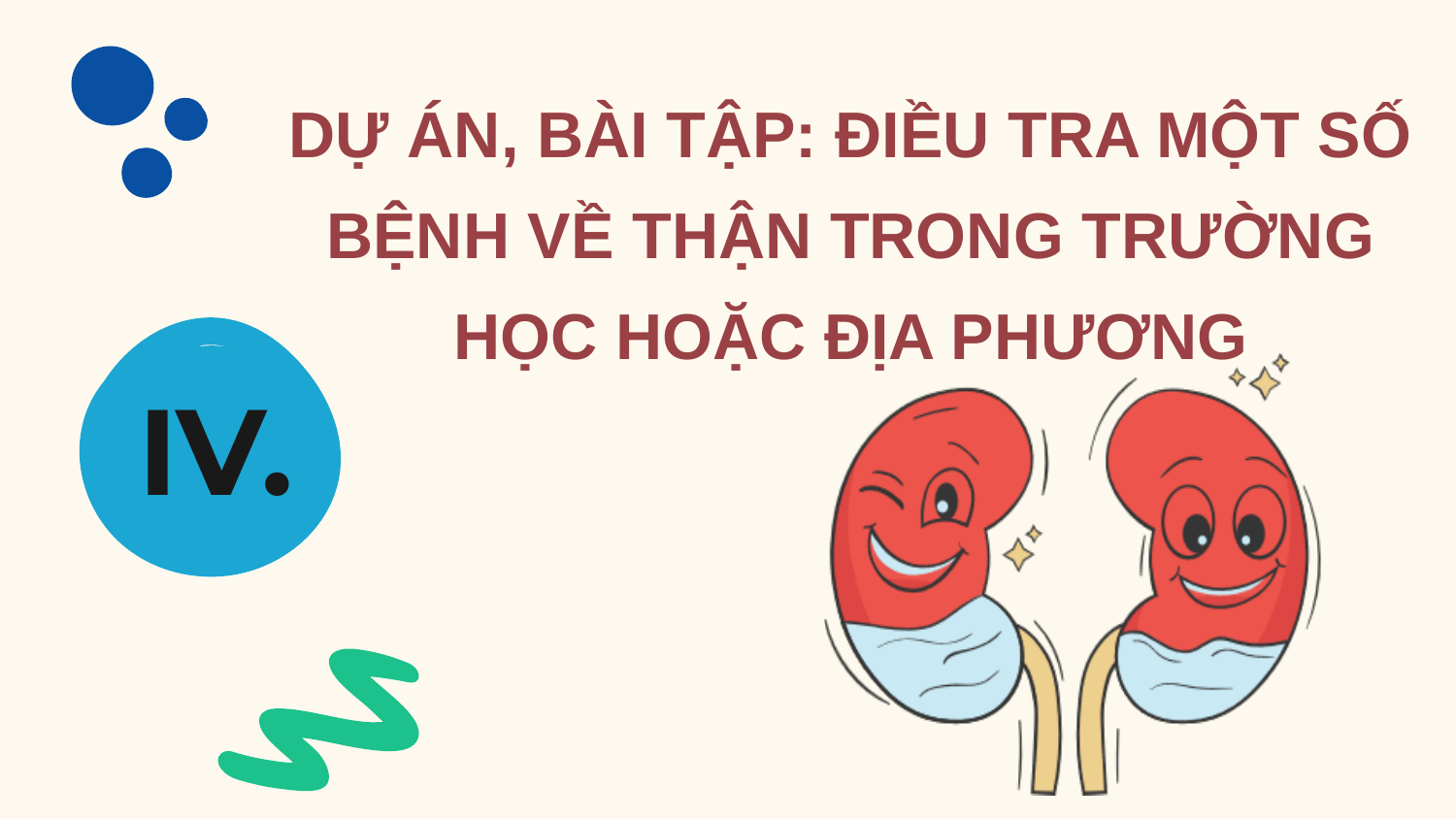

DỰ ÁN, BÀI TẬP: ĐIỀU TRA MỘT SỐ BỆNH VỀ THẬN TRONG TRƯỜNG HỌC HOẶC ĐỊA PHƯƠNG

IV.